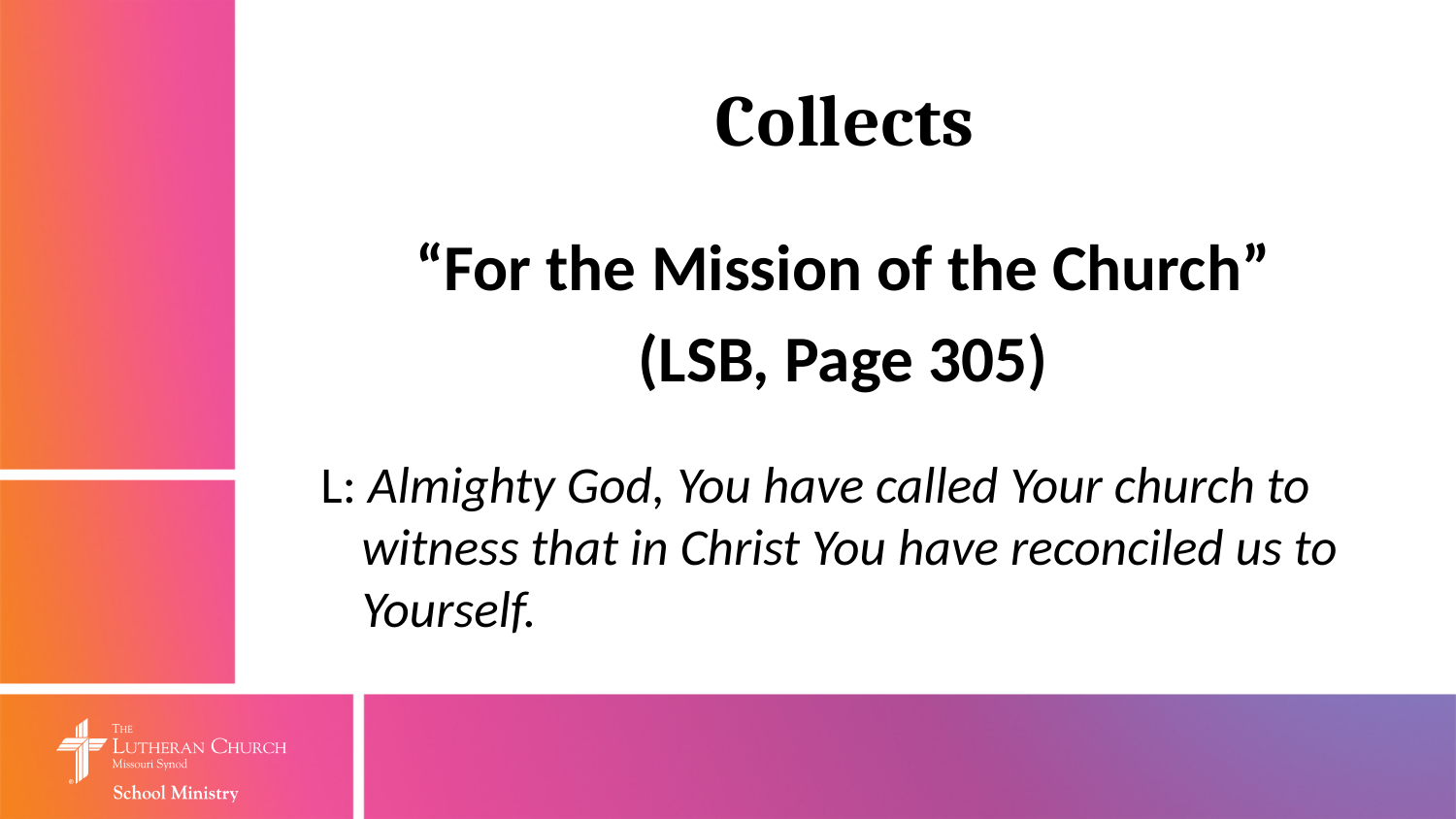

# Collects
“For the Mission of the Church”
(LSB, Page 305)

L: Almighty God, You have called Your church to witness that in Christ You have reconciled us to Yourself.